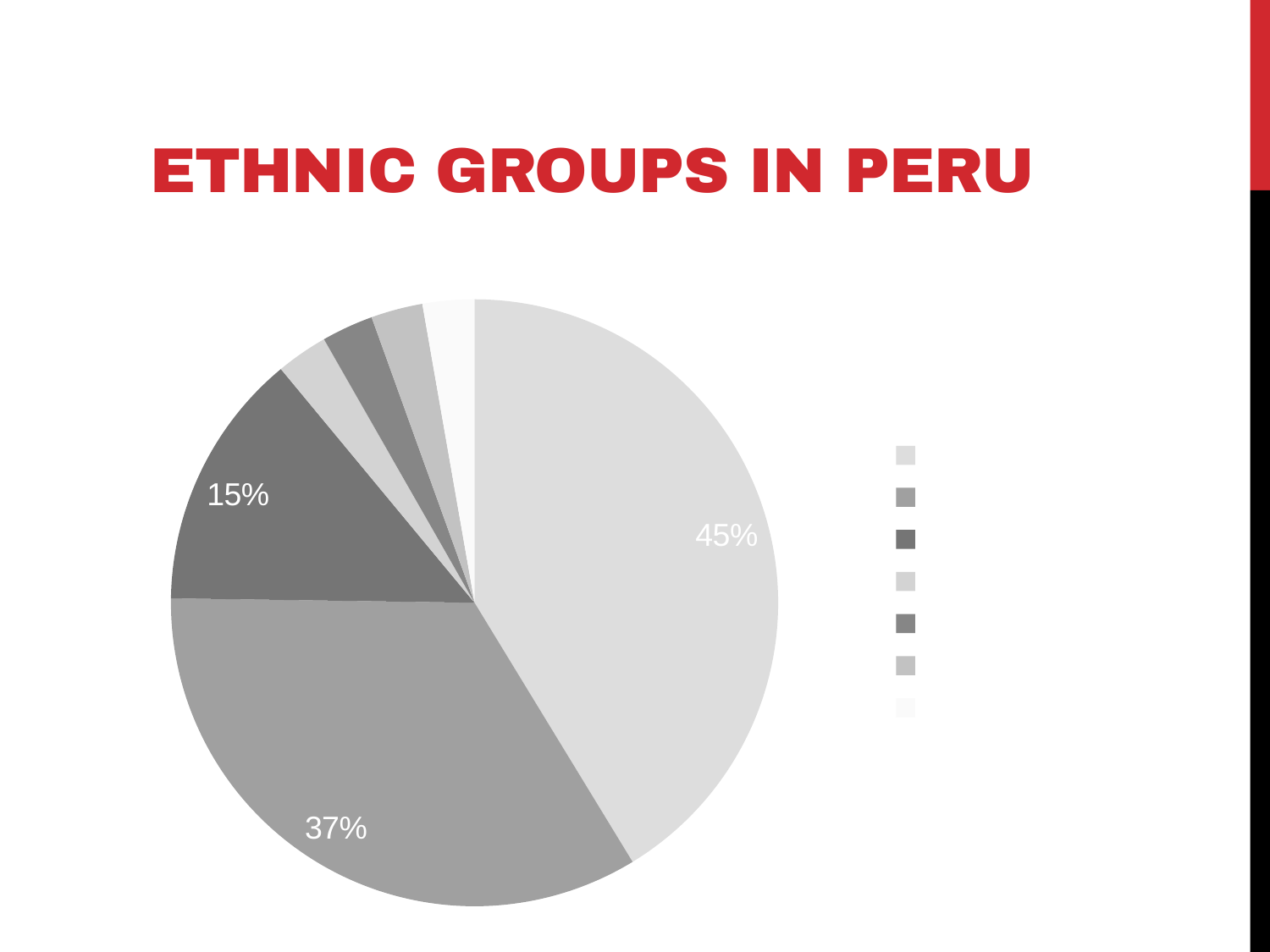

# Ethnic Groups in Peru

### Chart

| Category | Sales |
|---|---|
| Amerindian | 0.45 |
| Mestizo | 0.37 |
| White | 0.15 |
| Black | 0.03 |
| Japanese | 0.03 |
| Chinese | 0.03 |
| Other | 0.03 |